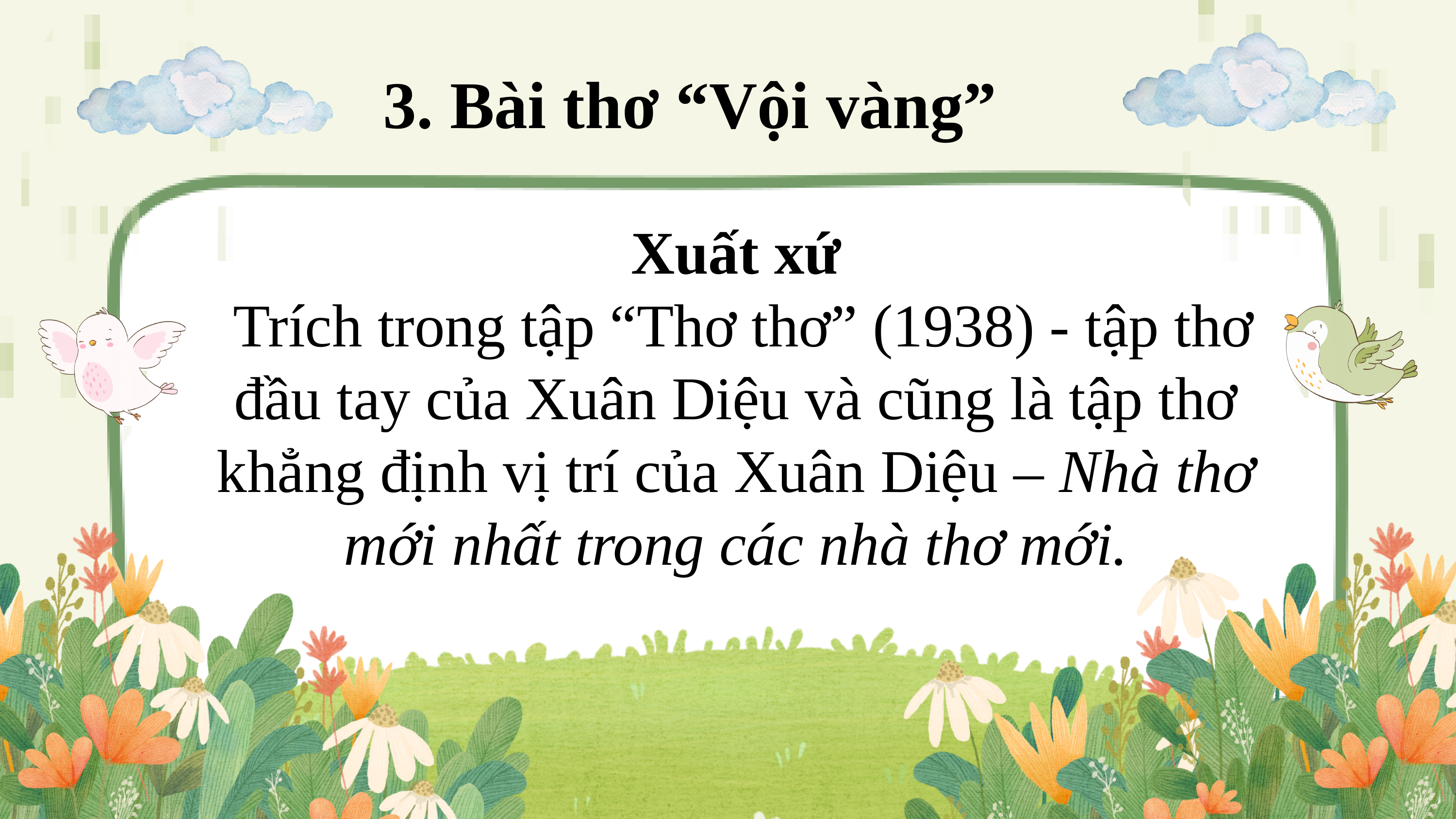

3. Bài thơ “Vội vàng”

Xuất xứ
 Trích trong tập “Thơ thơ” (1938) - tập thơ đầu tay của Xuân Diệu và cũng là tập thơ khẳng định vị trí của Xuân Diệu – Nhà thơ mới nhất trong các nhà thơ mới.